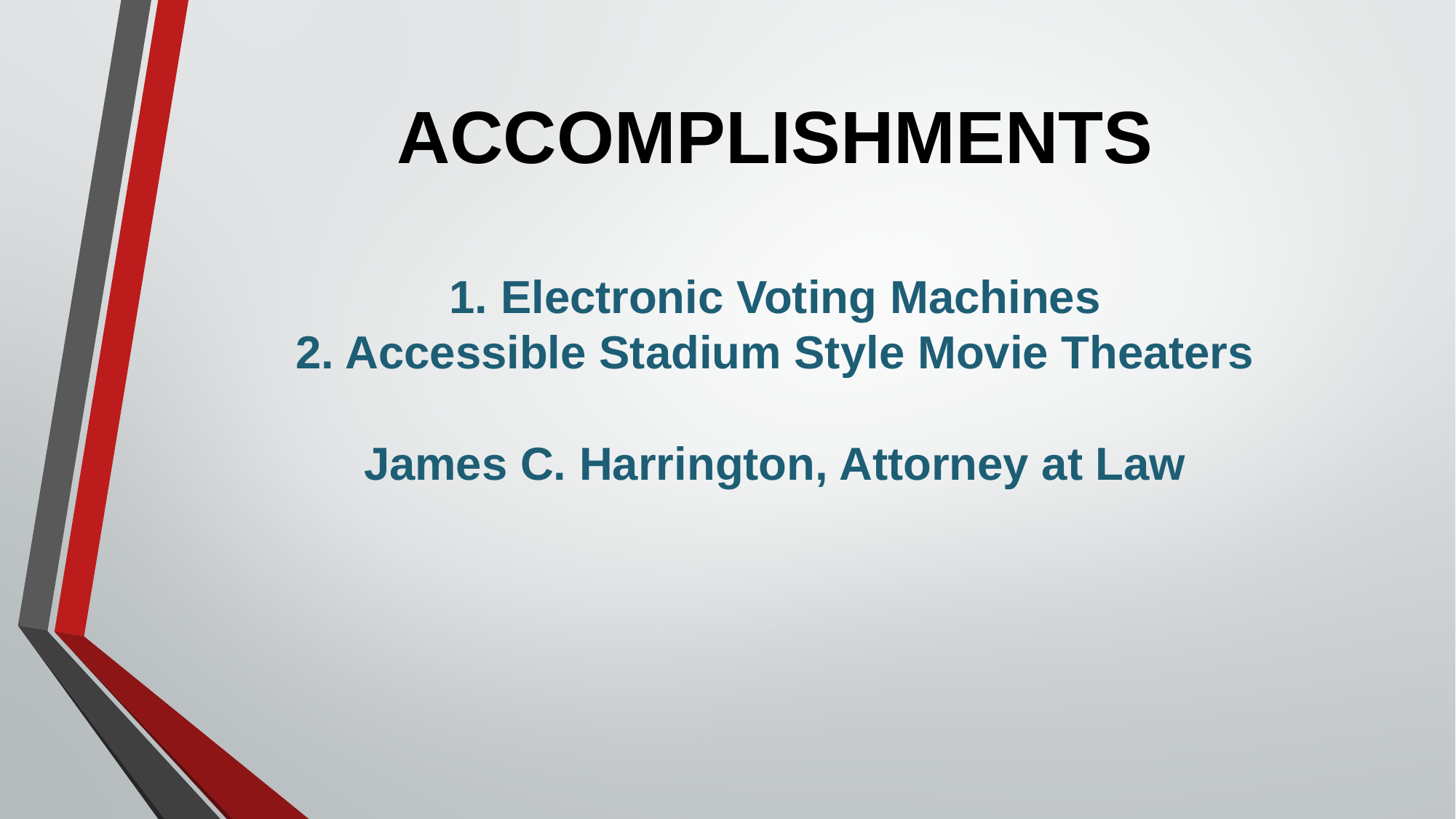

# ACCOMPLISHMENTS 1. Electronic Voting Machines 2. Accessible Stadium Style Movie Theaters James C. Harrington, Attorney at Law